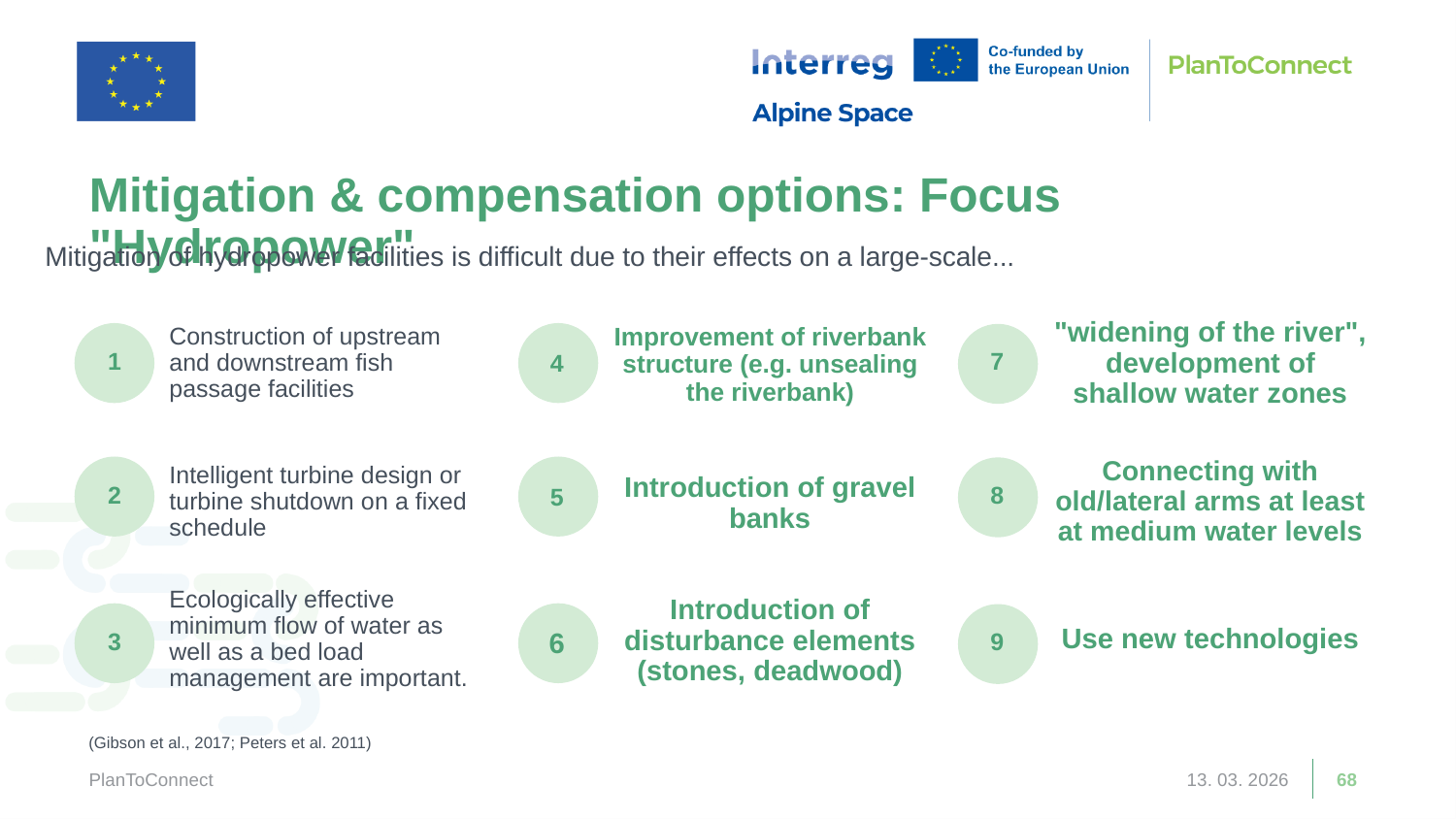

# Mitigation & compensation options: Focus "Hydropower"
Mitigation of hydropower facilities is difficult due to their effects on a large-scale...
Construction of upstream and downstream fish passage facilities
"widening of the river", development of shallow water zones
Improvement of riverbank structure (e.g. unsealing the riverbank)
1
7
4
Intelligent turbine design or turbine shutdown on a fixed schedule
Connecting with old/lateral arms at least at medium water levels
Introduction of gravel banks
2
8
5
Ecologically effective minimum flow of water as well as a bed load management are important.
Use new technologies
Introduction of disturbance elements (stones, deadwood)
3
9
6
(Gibson et al., 2017; Peters et al. 2011)
PlanToConnect
13. 03. 2026
68